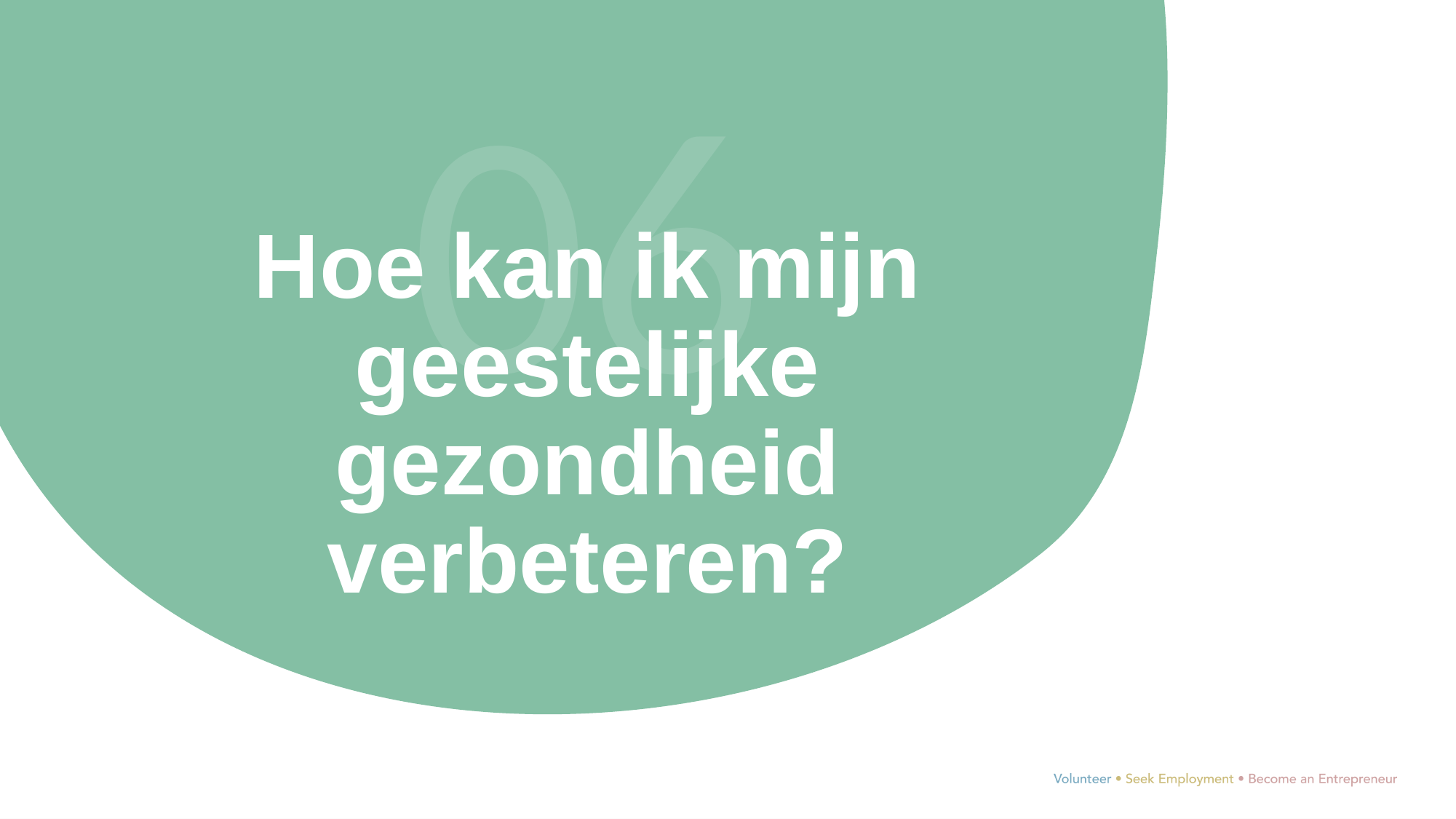

06
Hoe kan ik mijn geestelijke gezondheid verbeteren?